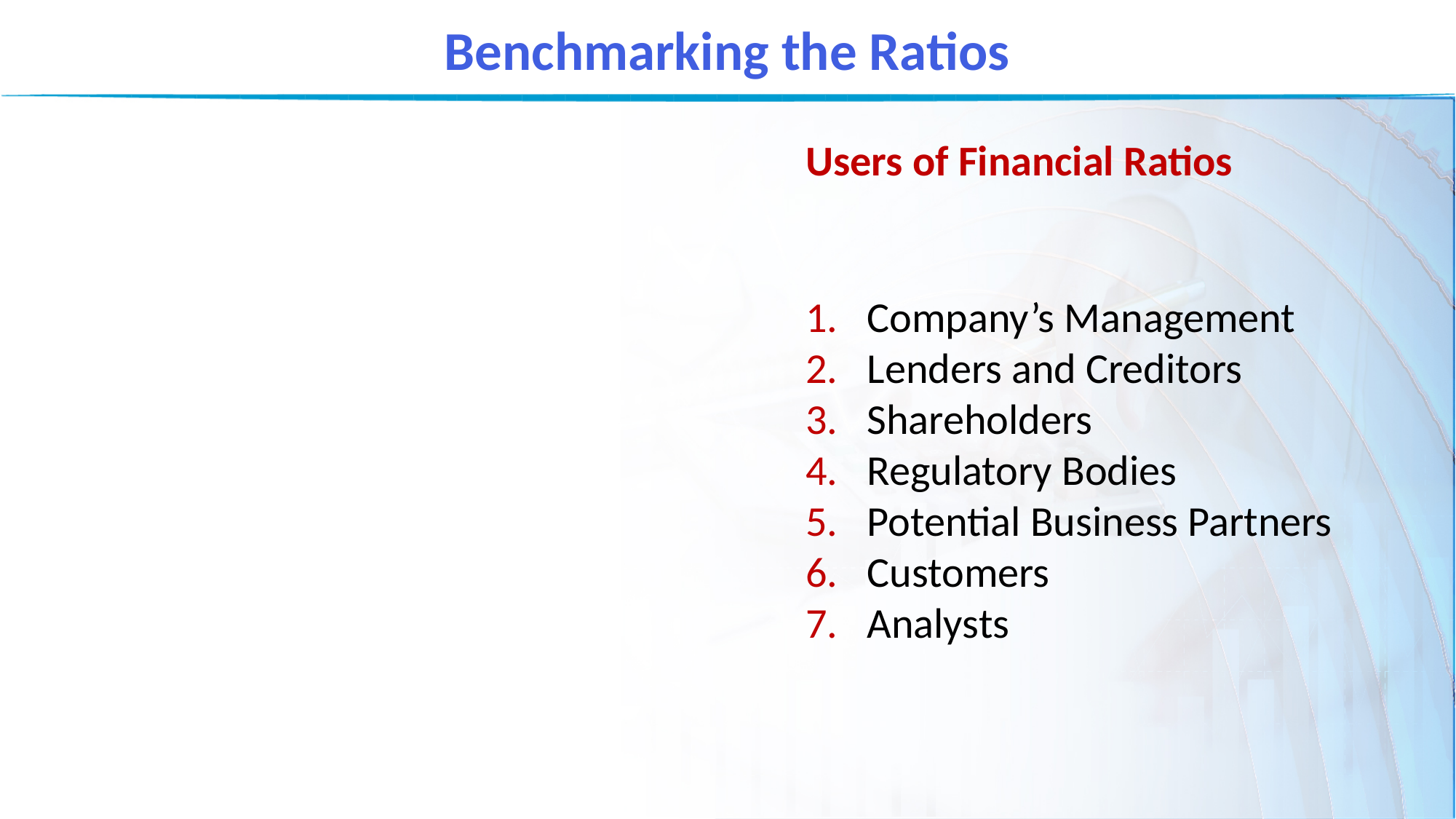

Benchmarking the Ratios
Users of Financial Ratios

Company’s Management
Lenders and Creditors
Shareholders
Regulatory Bodies
Potential Business Partners
Customers
Analysts